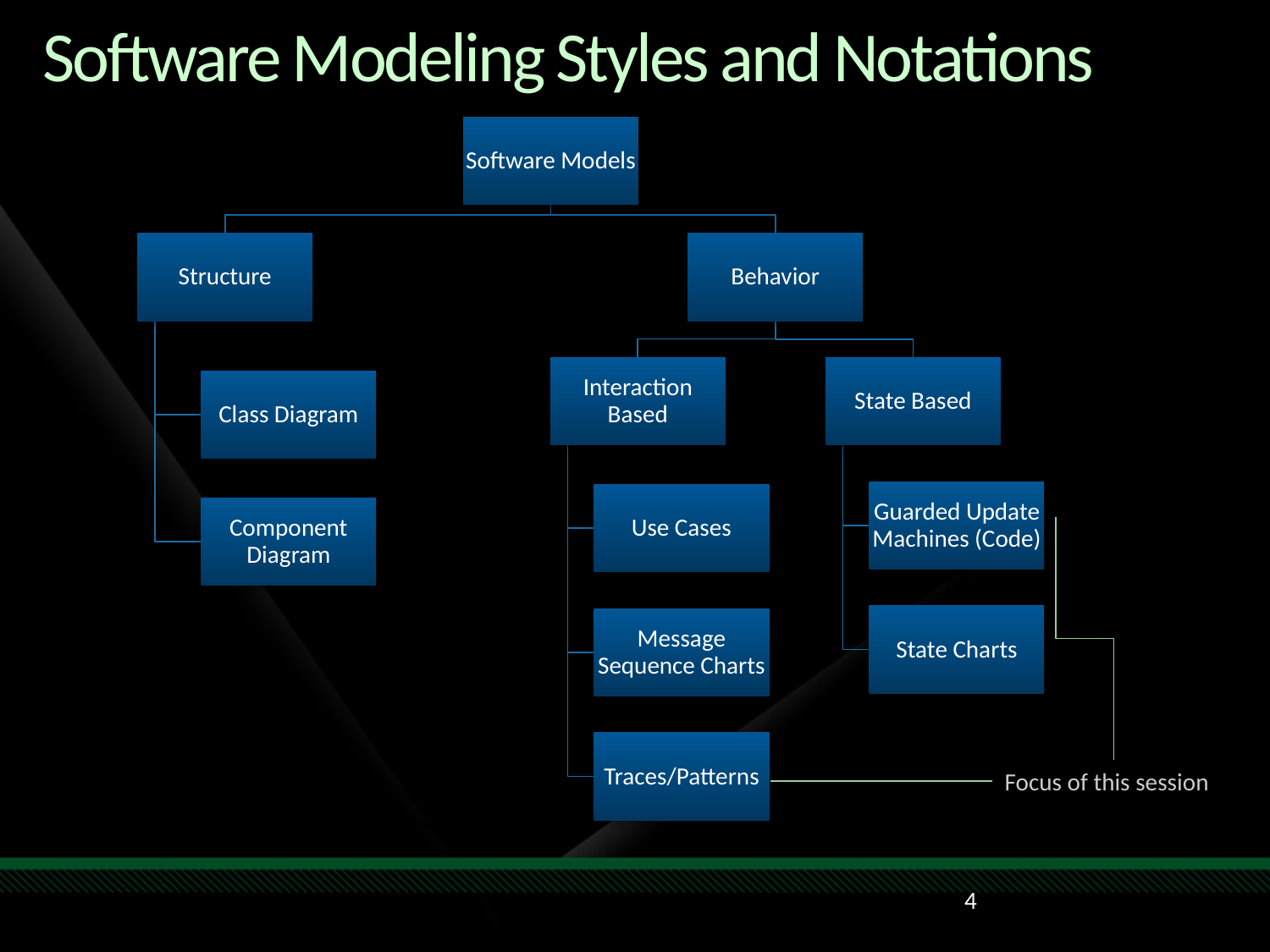

# Software Modeling Styles and Notations
Software Models
Structure
Class Diagram
Component Diagram
Behavior
Interaction Based
Use Cases
Message Sequence Charts
Traces/Patterns
State Based
Guarded Update Machines (Code)
State Charts
Focus of this session
4